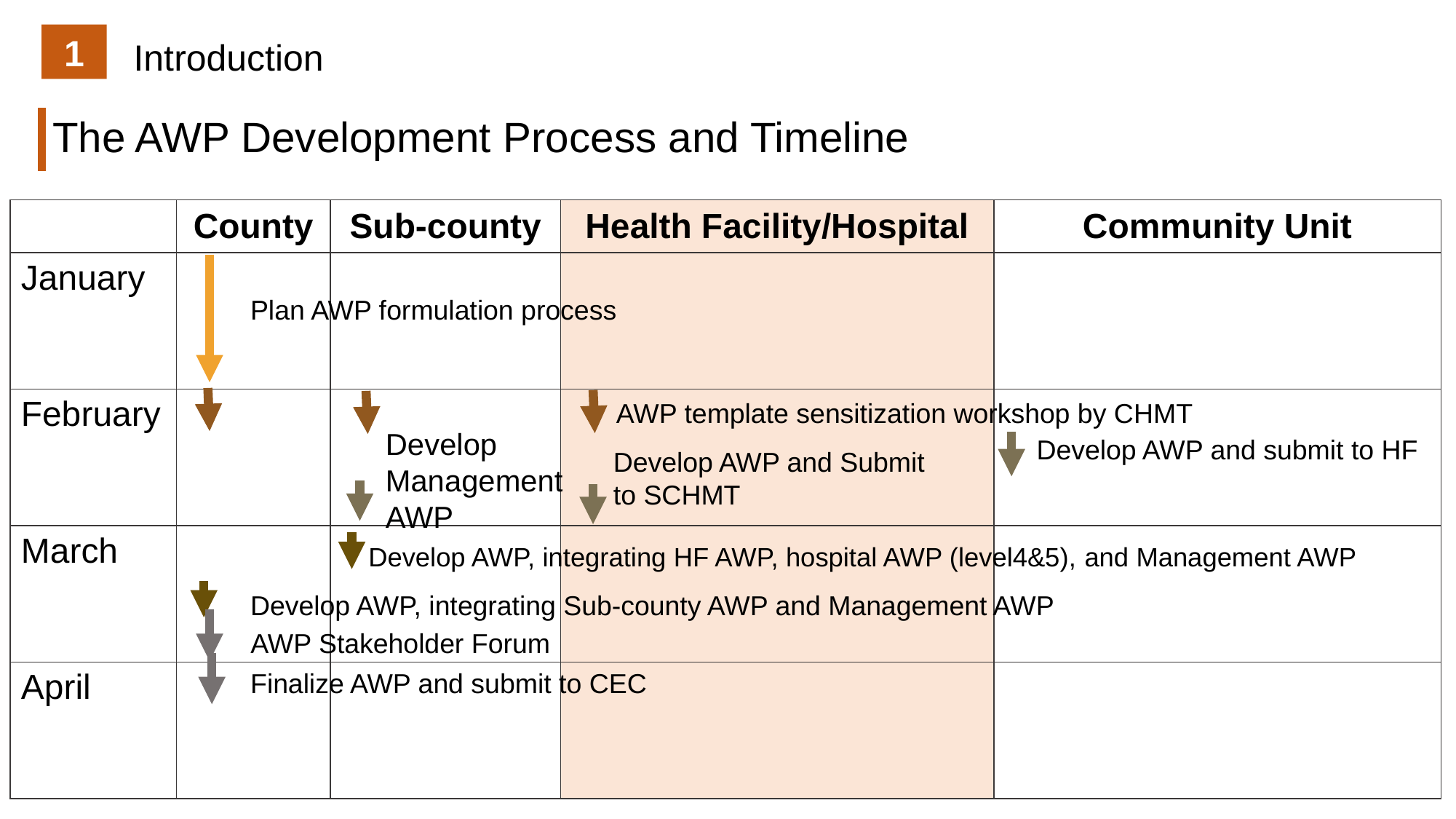

1
Introduction
| The AWP Development Process and Timeline |
| --- |
|  | County | Sub-county | Health Facility/Hospital | Community Unit |
| --- | --- | --- | --- | --- |
| January |  |  |  |  |
| February |  |  |  |  |
| March |  |  |  |  |
| April |  |  |  |  |
Plan AWP formulation process
AWP template sensitization workshop by CHMT
Develop Management AWP
Develop AWP and submit to HF
Develop AWP and Submit to SCHMT
Develop AWP, integrating HF AWP, hospital AWP (level4&5), and Management AWP
Develop AWP, integrating Sub-county AWP and Management AWP
AWP Stakeholder Forum
Finalize AWP and submit to CEC